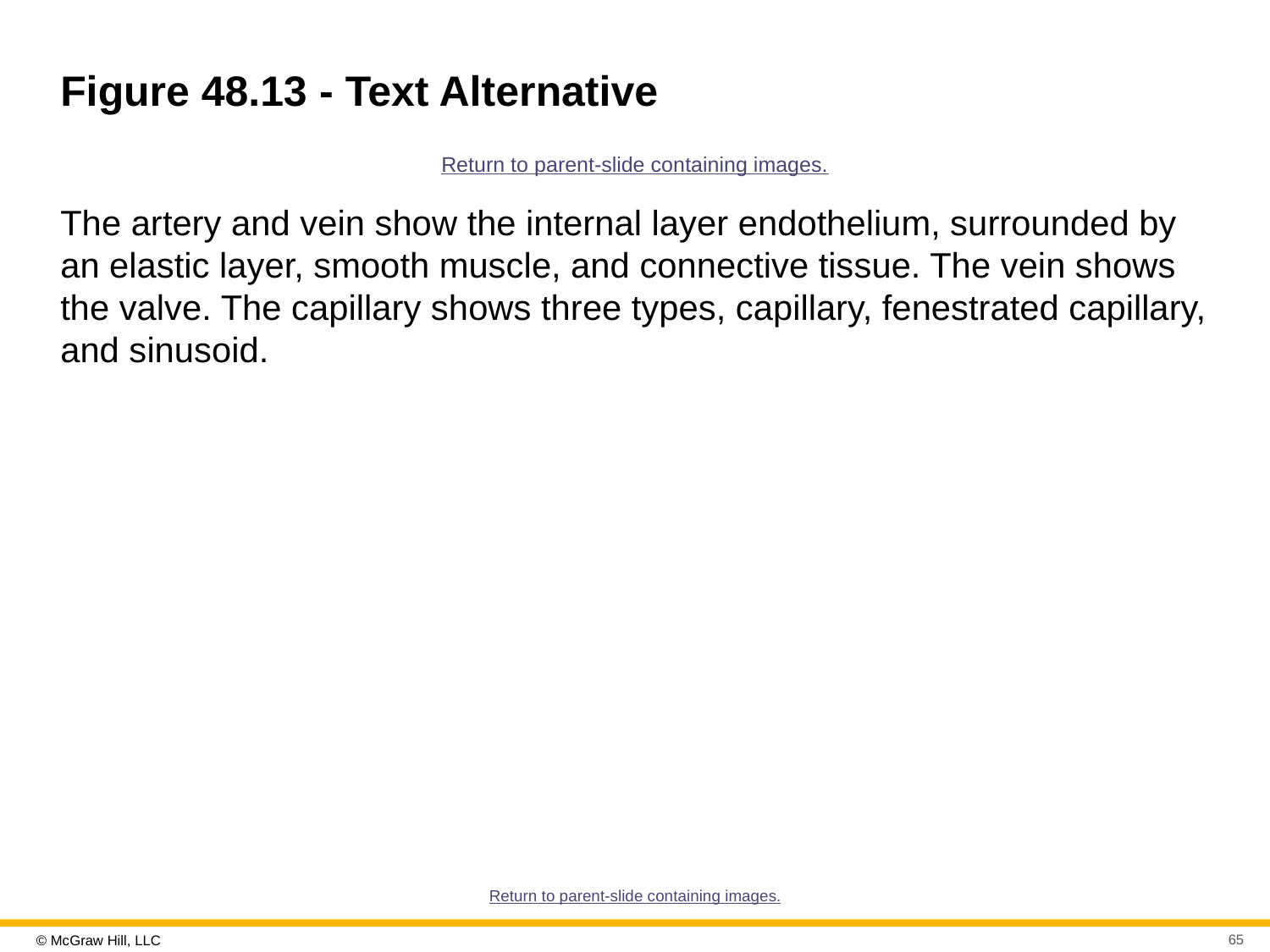

# Figure 48.13 - Text Alternative
Return to parent-slide containing images.
The artery and vein show the internal layer endothelium, surrounded by an elastic layer, smooth muscle, and connective tissue. The vein shows the valve. The capillary shows three types, capillary, fenestrated capillary, and sinusoid.
Return to parent-slide containing images.
65